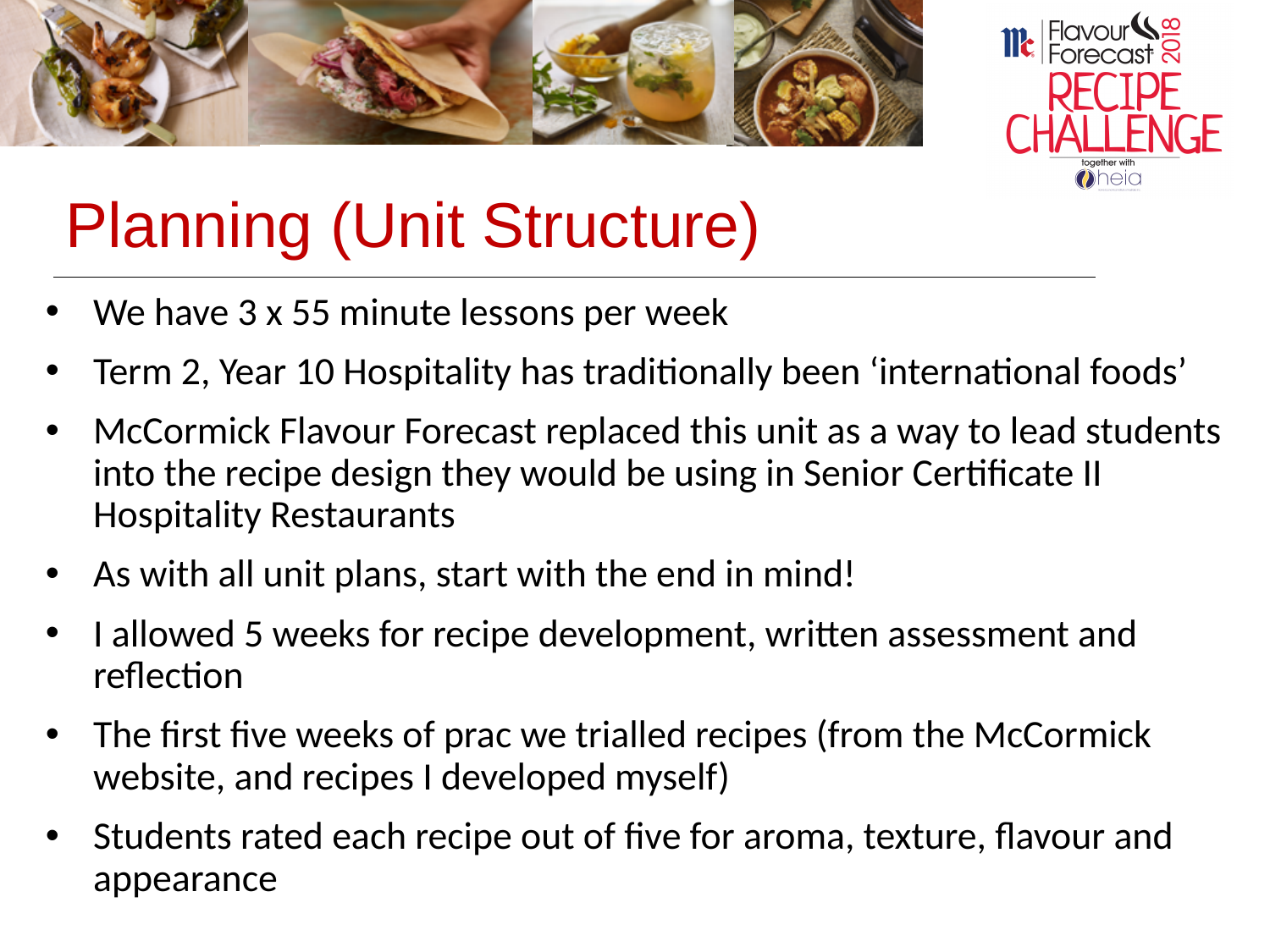

# Planning (Unit Structure)
We have 3 x 55 minute lessons per week
Term 2, Year 10 Hospitality has traditionally been ‘international foods’
McCormick Flavour Forecast replaced this unit as a way to lead students into the recipe design they would be using in Senior Certificate II Hospitality Restaurants
As with all unit plans, start with the end in mind!
I allowed 5 weeks for recipe development, written assessment and reflection
The first five weeks of prac we trialled recipes (from the McCormick website, and recipes I developed myself)
Students rated each recipe out of five for aroma, texture, flavour and appearance